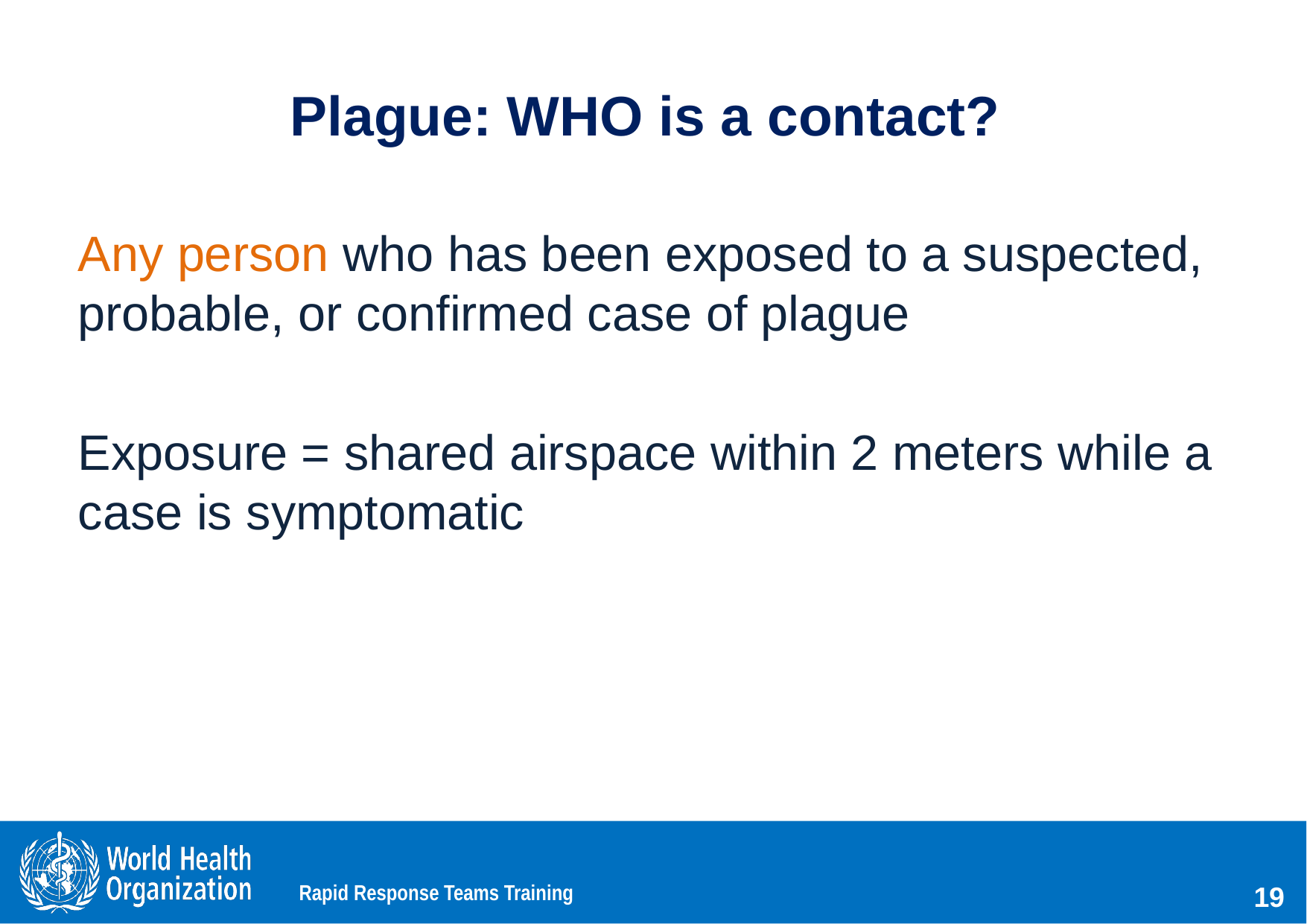

# Plague: WHO is a contact?
Any person who has been exposed to a suspected, probable, or confirmed case of plague

Exposure = shared airspace within 2 meters while a case is symptomatic